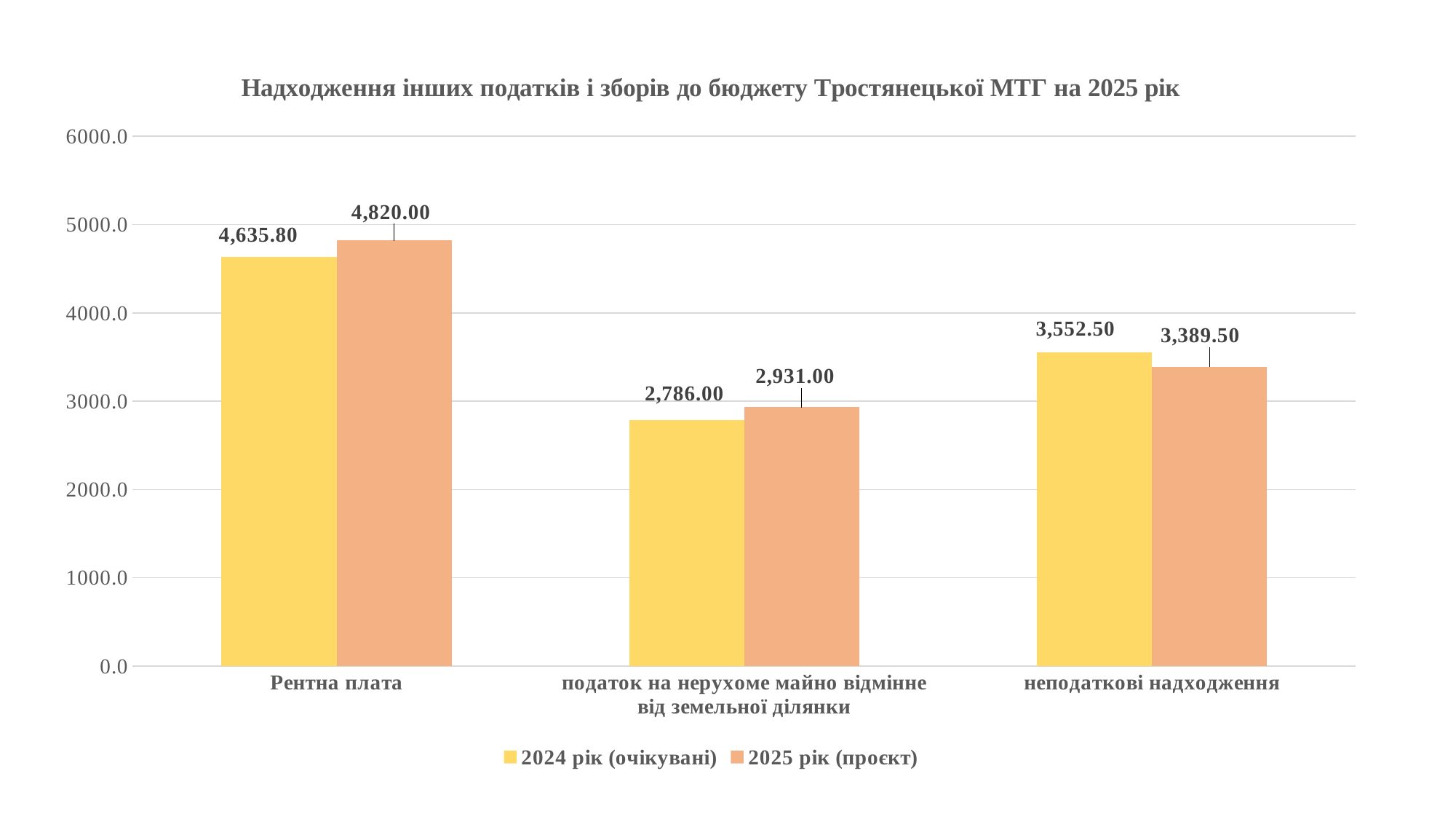

### Chart: Надходження інших податків і зборів до бюджету Тростянецької МТГ на 2025 рік

| Category | 2024 рік (очікувані) | 2025 рік (проєкт) |
|---|---|---|
| Рентна плата | 4635.8 | 4820.0 |
| податок на нерухоме майно відмінне від земельної ділянки | 2786.0 | 2931.0 |
| неподаткові надходження | 3552.5 | 3389.5 |